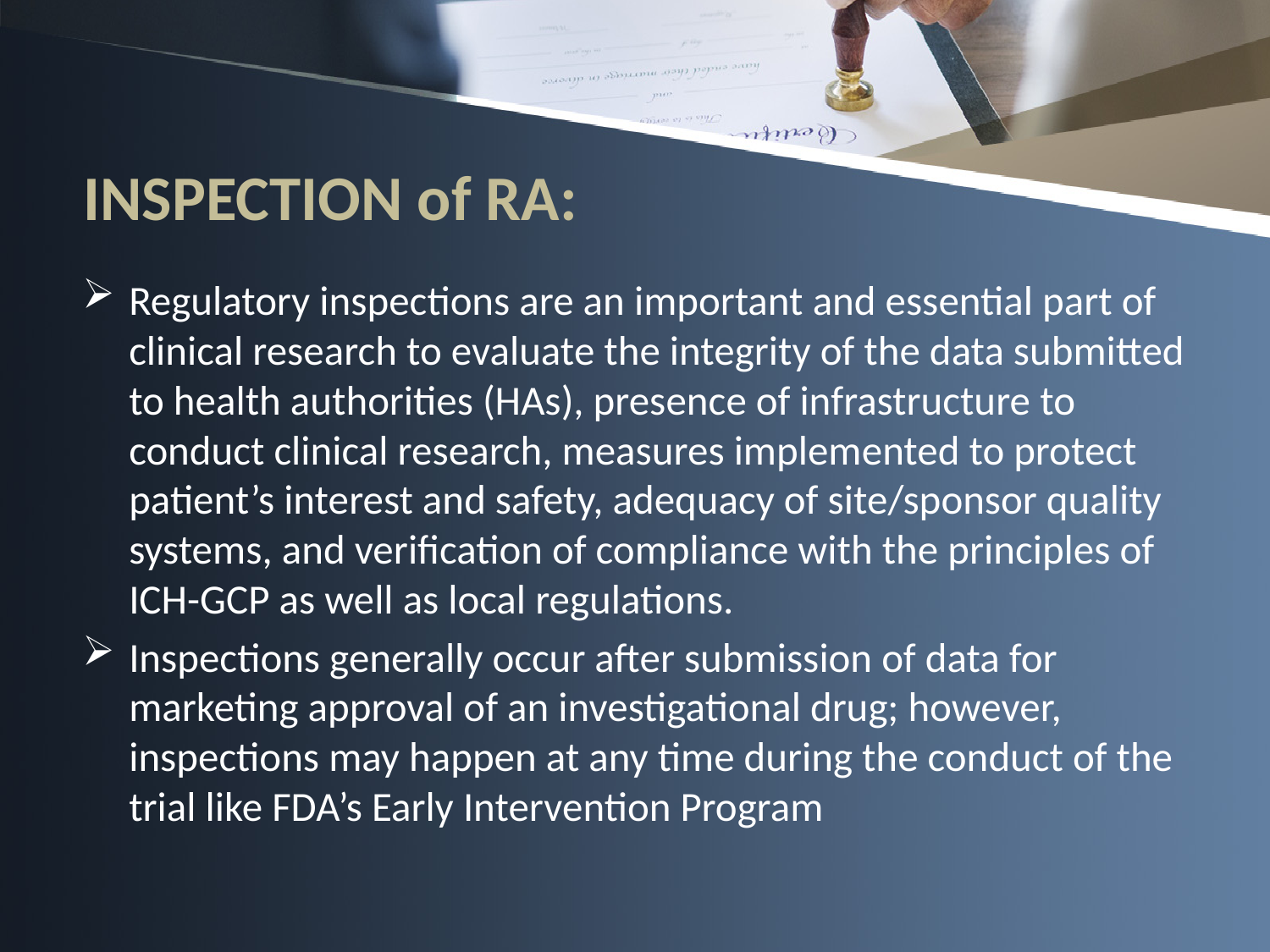

# INSPECTION of RA:
Regulatory inspections are an important and essential part of clinical research to evaluate the integrity of the data submitted to health authorities (HAs), presence of infrastructure to conduct clinical research, measures implemented to protect patient’s interest and safety, adequacy of site/sponsor quality systems, and verification of compliance with the principles of ICH-GCP as well as local regulations.
Inspections generally occur after submission of data for marketing approval of an investigational drug; however, inspections may happen at any time during the conduct of the trial like FDA’s Early Intervention Program